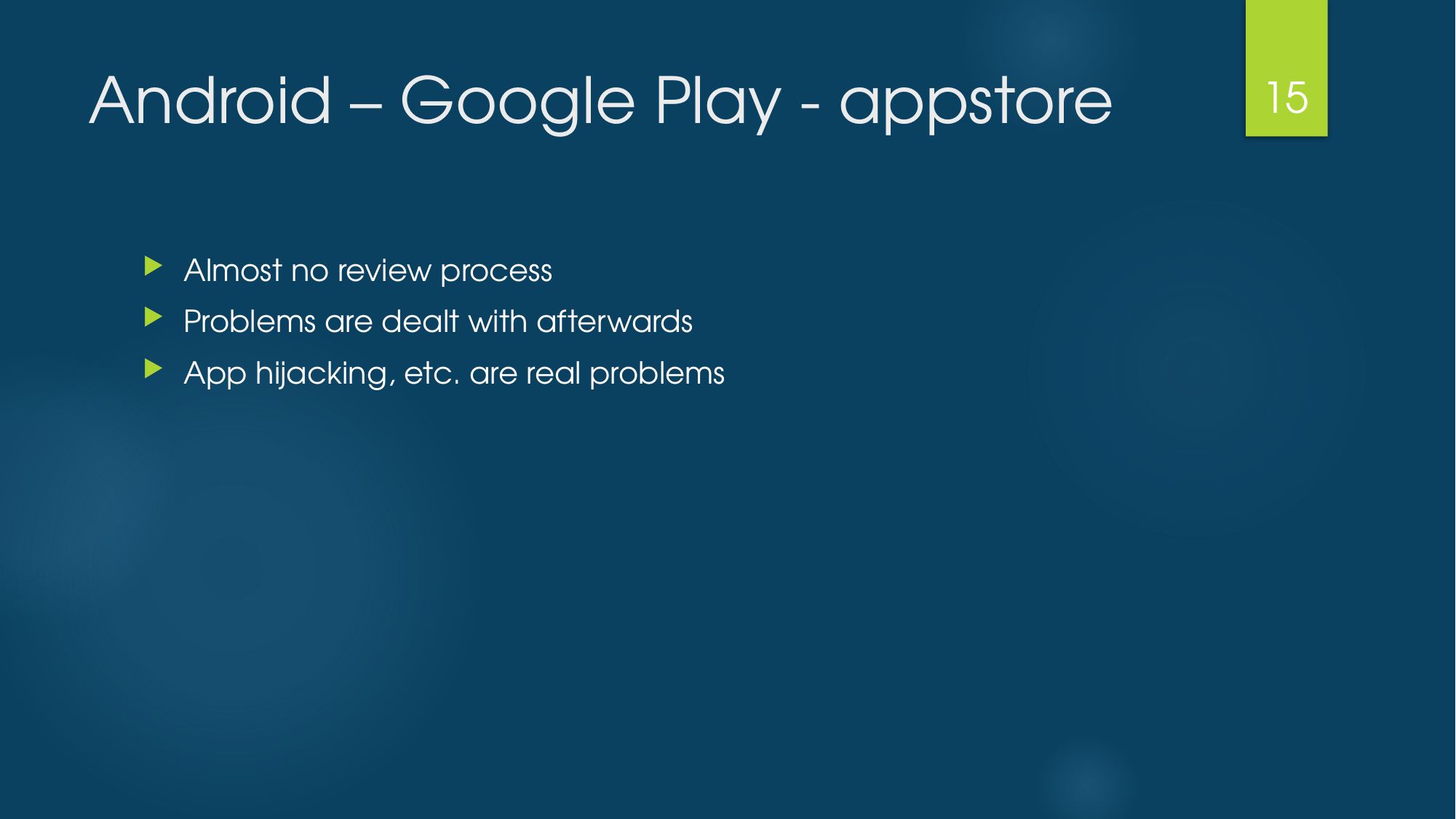

15
# Android – Google Play - appstore
Almost no review process
Problems are dealt with afterwards
App hijacking, etc. are real problems